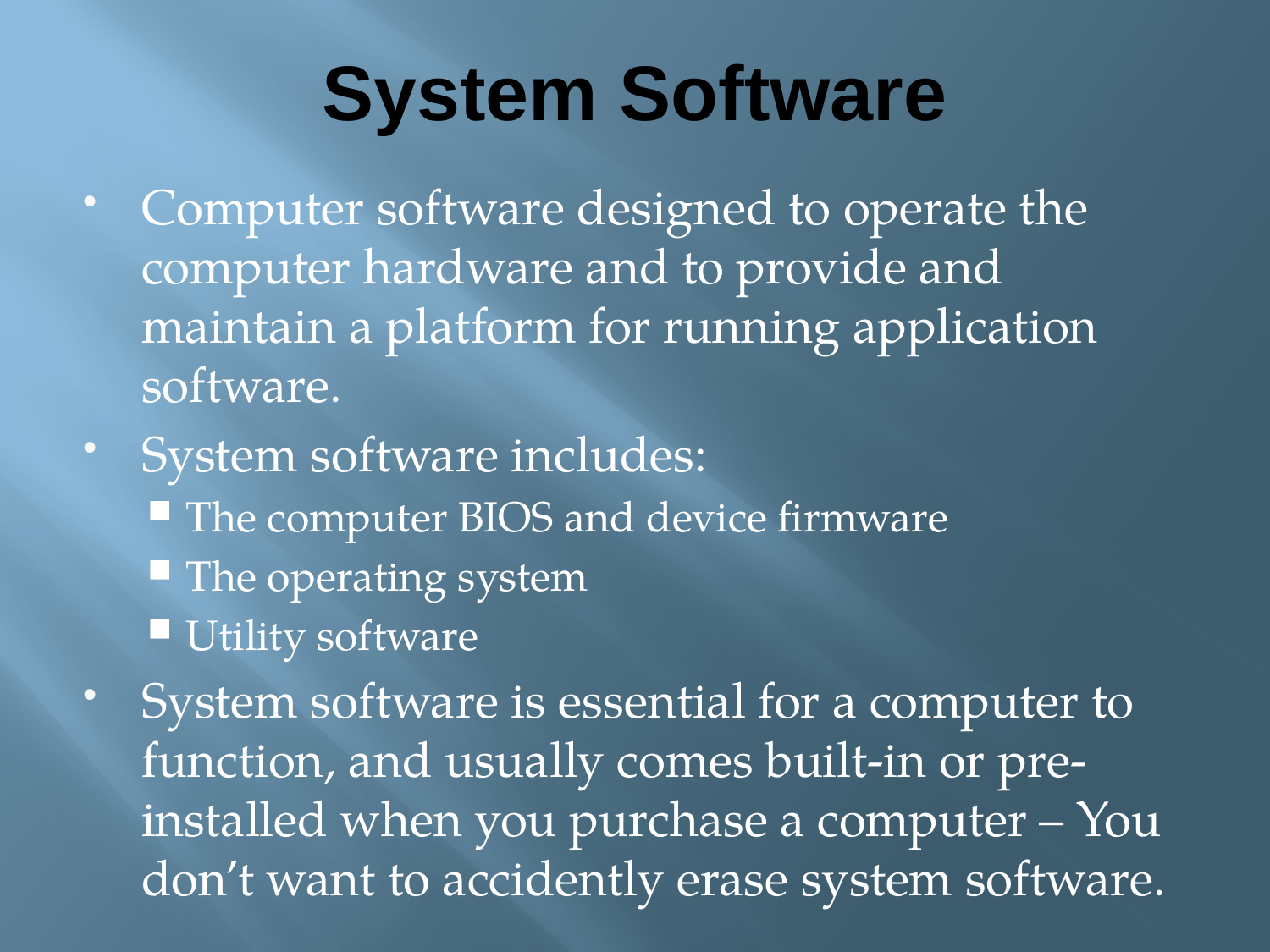

# System Software
Computer software designed to operate the computer hardware and to provide and maintain a platform for running application software.
System software includes:
The computer BIOS and device firmware
The operating system
Utility software
System software is essential for a computer to function, and usually comes built-in or pre-installed when you purchase a computer – You don’t want to accidently erase system software.